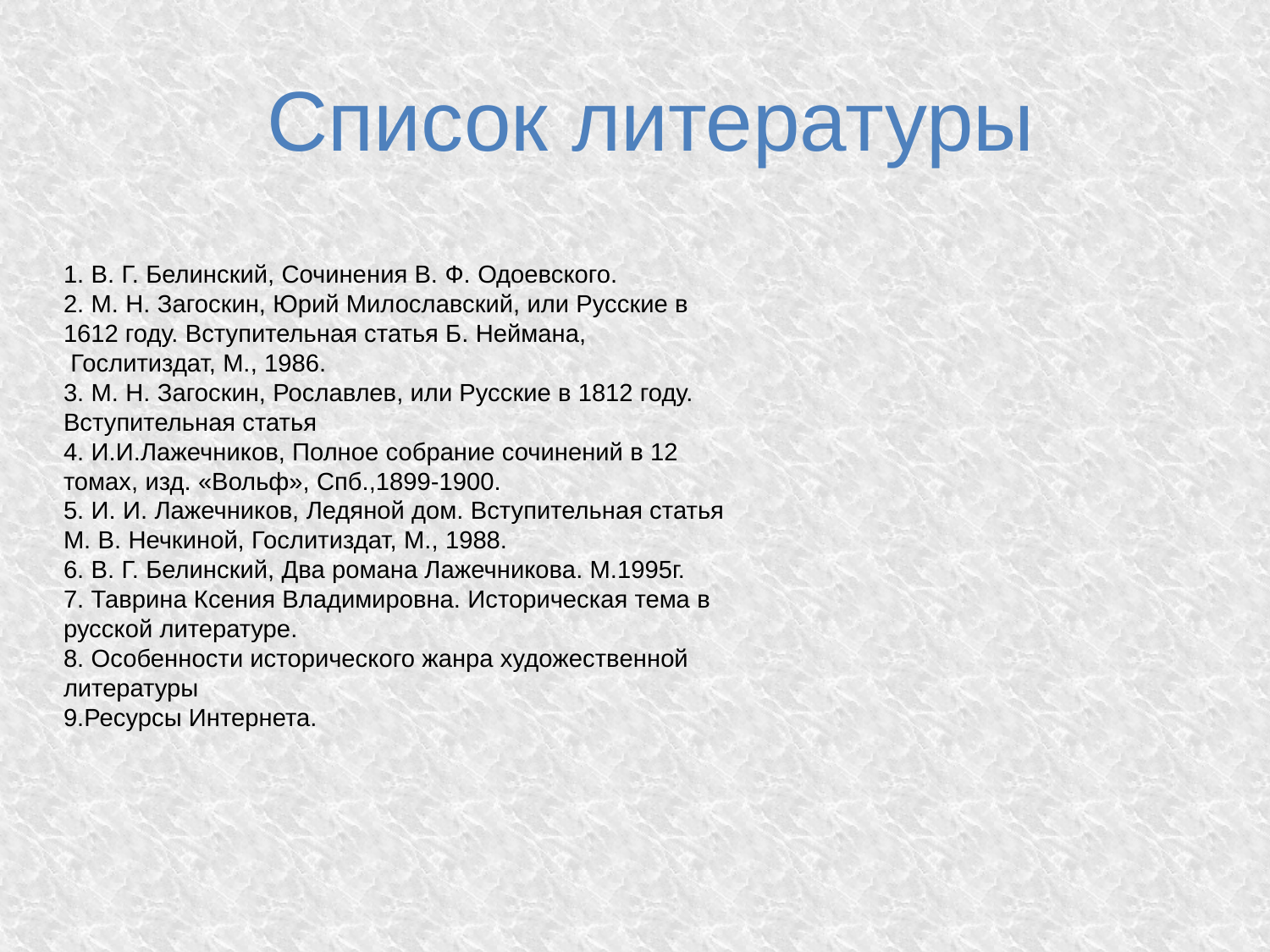

# Список литературы
1. В. Г. Белинский, Сочинения В. Ф. Одоевского.
2. М. Н. Загоскин, Юрий Милославский, или Русские в 1612 году. Вступительная статья Б. Неймана,
 Гослитиздат, М., 1986.
3. М. Н. Загоскин, Рославлев, или Русские в 1812 году. Вступительная статья
4. И.И.Лажечников, Полное собрание сочинений в 12 томах, изд. «Вольф», Спб.,1899-1900.
5. И. И. Лажечников, Ледяной дом. Вступительная статья М. В. Нечкиной, Гослитиздат, М., 1988.
6. В. Г. Белинский, Два романа Лажечникова. М.1995г.
7. Таврина Ксения Владимировна. Историческая тема в русской литературе.
8. Особенности исторического жанра художественной литературы
9.Ресурсы Интернета.